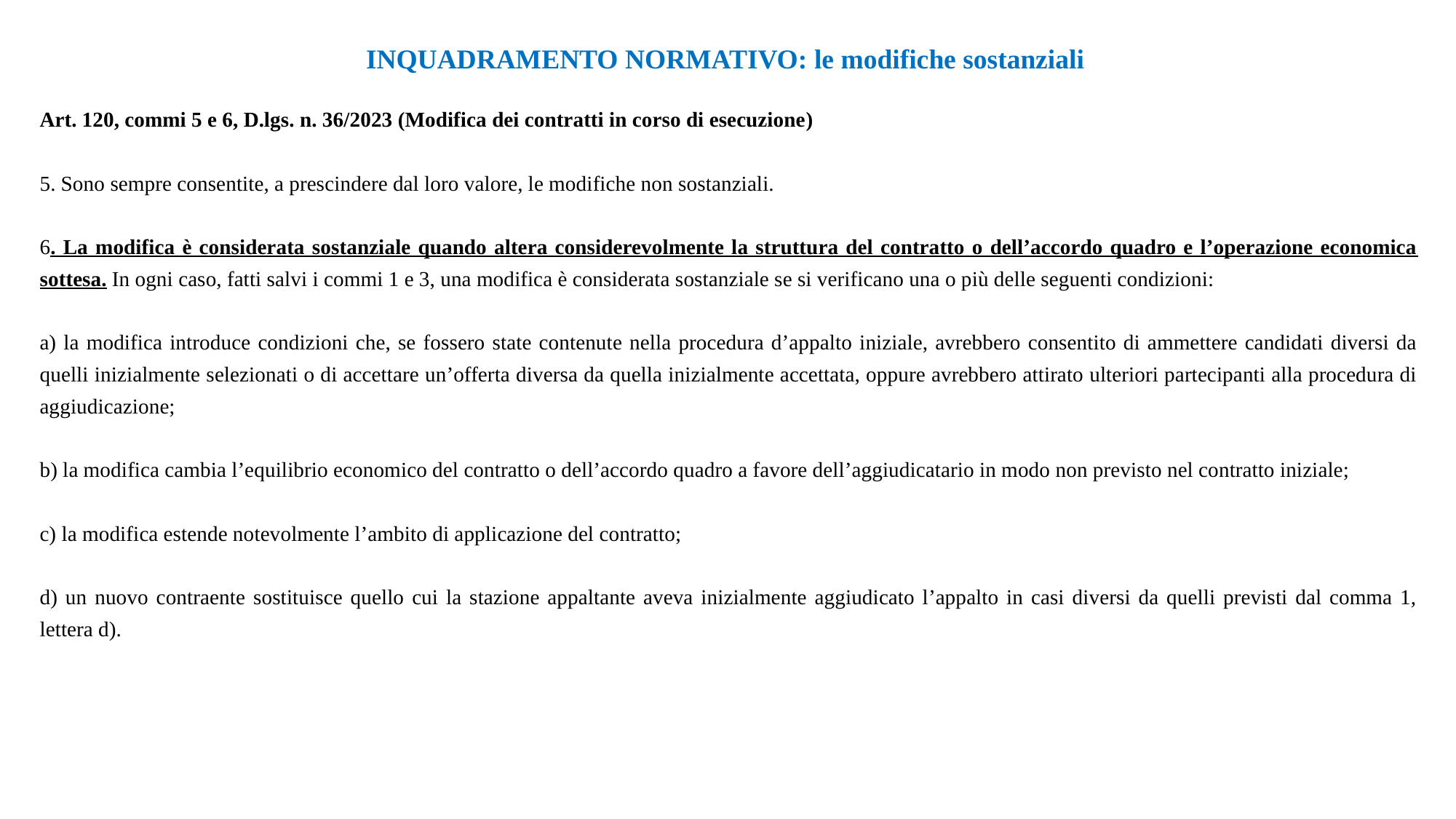

INQUADRAMENTO NORMATIVO: le modifiche sostanziali

Art. 120, commi 5 e 6, D.lgs. n. 36/2023 (Modifica dei contratti in corso di esecuzione)

5. Sono sempre consentite, a prescindere dal loro valore, le modifiche non sostanziali.

6. La modifica è considerata sostanziale quando altera considerevolmente la struttura del contratto o dell’accordo quadro e l’operazione economica sottesa. In ogni caso, fatti salvi i commi 1 e 3, una modifica è considerata sostanziale se si verificano una o più delle seguenti condizioni:

a) la modifica introduce condizioni che, se fossero state contenute nella procedura d’appalto iniziale, avrebbero consentito di ammettere candidati diversi da quelli inizialmente selezionati o di accettare un’offerta diversa da quella inizialmente accettata, oppure avrebbero attirato ulteriori partecipanti alla procedura di aggiudicazione;

b) la modifica cambia l’equilibrio economico del contratto o dell’accordo quadro a favore dell’aggiudicatario in modo non previsto nel contratto iniziale;

c) la modifica estende notevolmente l’ambito di applicazione del contratto;

d) un nuovo contraente sostituisce quello cui la stazione appaltante aveva inizialmente aggiudicato l’appalto in casi diversi da quelli previsti dal comma 1, lettera d).